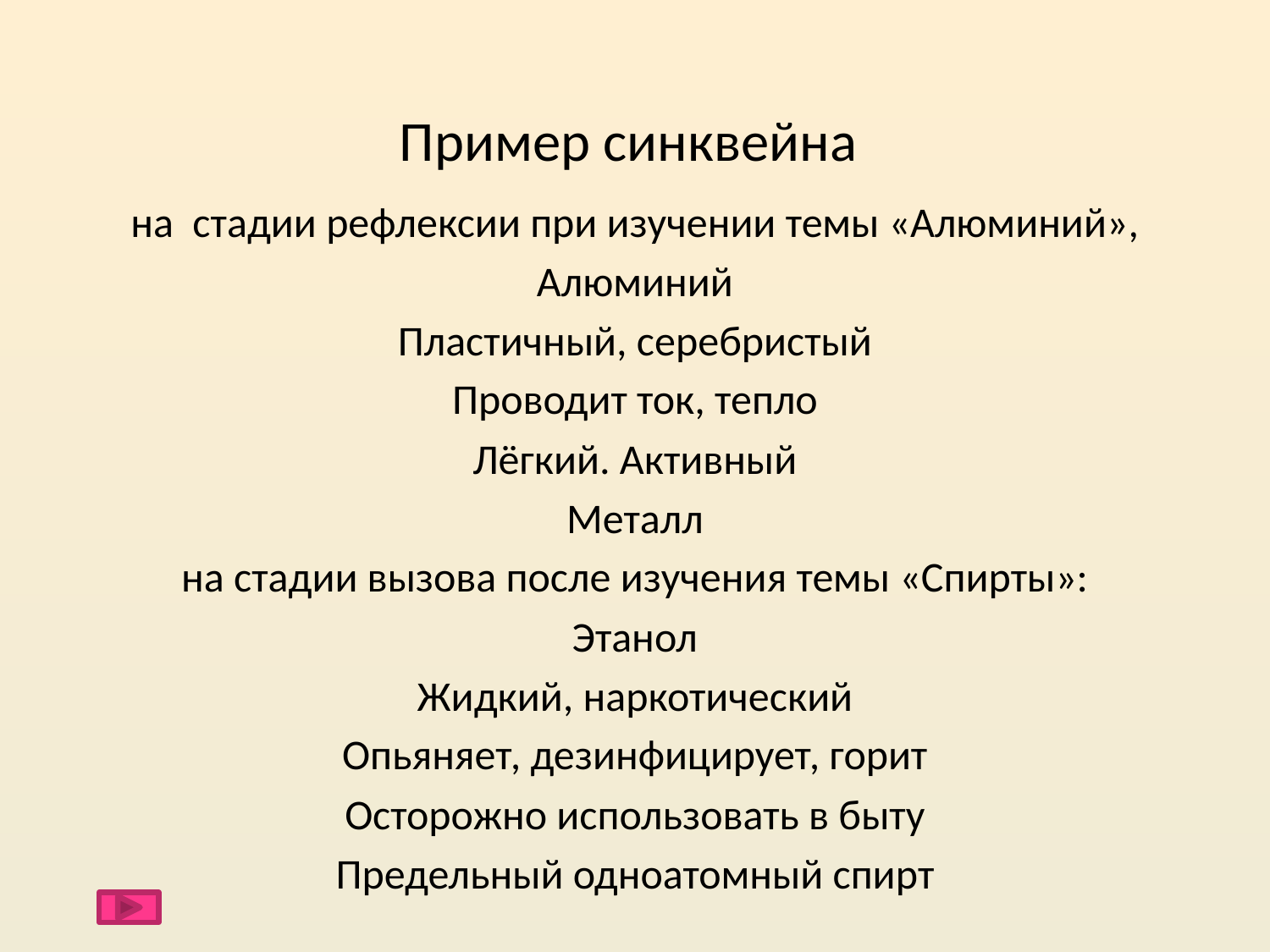

# Пример синквейна
 на  стадии рефлексии при изучении темы «Алюминий»,
Алюминий
Пластичный, серебристый
Проводит ток, тепло
Лёгкий. Активный
Металл
на стадии вызова после изучения темы «Спирты»:
Этанол
Жидкий, наркотический
Опьяняет, дезинфицирует, горит
Осторожно использовать в быту
Предельный одноатомный спирт